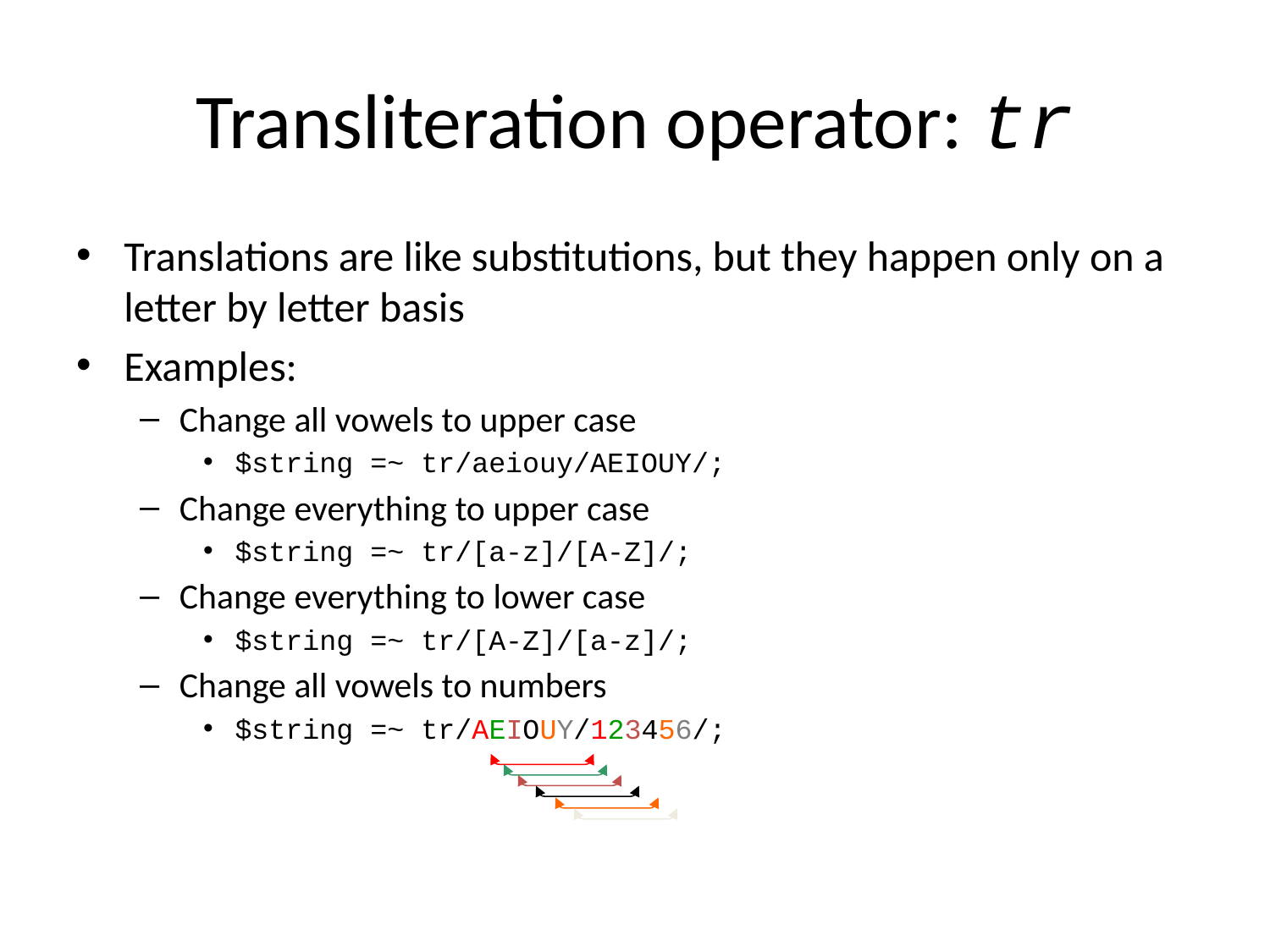

# Transliteration operator: tr
Translations are like substitutions, but they happen only on a letter by letter basis
Examples:
Change all vowels to upper case
$string =~ tr/aeiouy/AEIOUY/;
Change everything to upper case
$string =~ tr/[a-z]/[A-Z]/;
Change everything to lower case
$string =~ tr/[A-Z]/[a-z]/;
Change all vowels to numbers
$string =~ tr/AEIOUY/123456/;